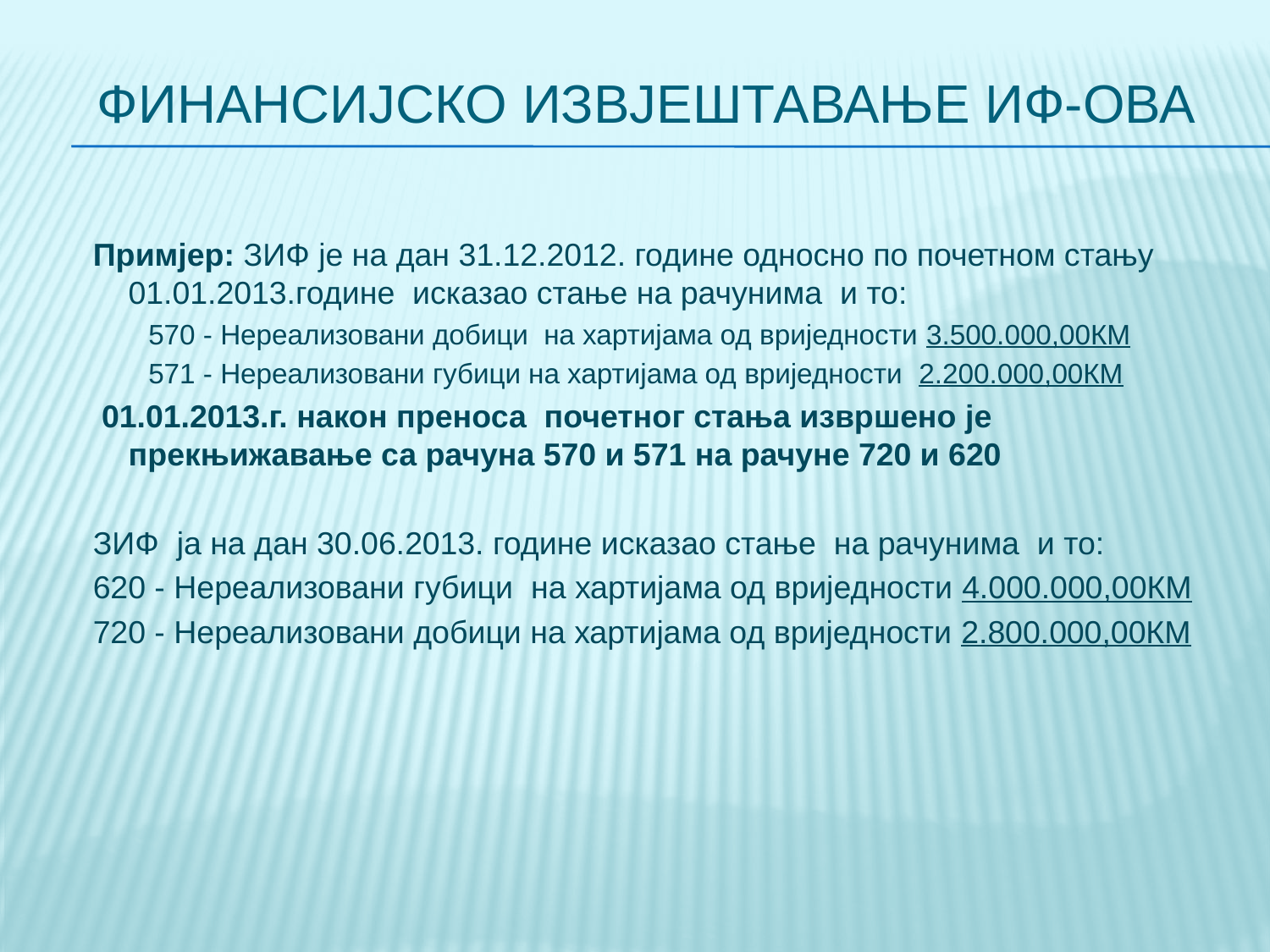

# Финансијско извјештавање ИФ-ова
Примјер: ЗИФ је на дан 31.12.2012. године односно по почетном стању 01.01.2013.године  исказао стање на рачунима  и то:
570 - Нереализовани добици  на хартијама од вриједности 3.500.000,00КМ
571 - Нереализовани губици на хартијама од вриједности  2.200.000,00КМ
 01.01.2013.г. након преноса  почетног стања извршено је  прекњижавање са рачуна 570 и 571 на рачуне 720 и 620

ЗИФ  ја на дан 30.06.2013. године исказао стање  на рачунима  и то:
620 - Нереализовани губици  на хартијама од вриједности 4.000.000,00КМ
720 - Нереализовани добици на хартијама од вриједности 2.800.000,00КМ